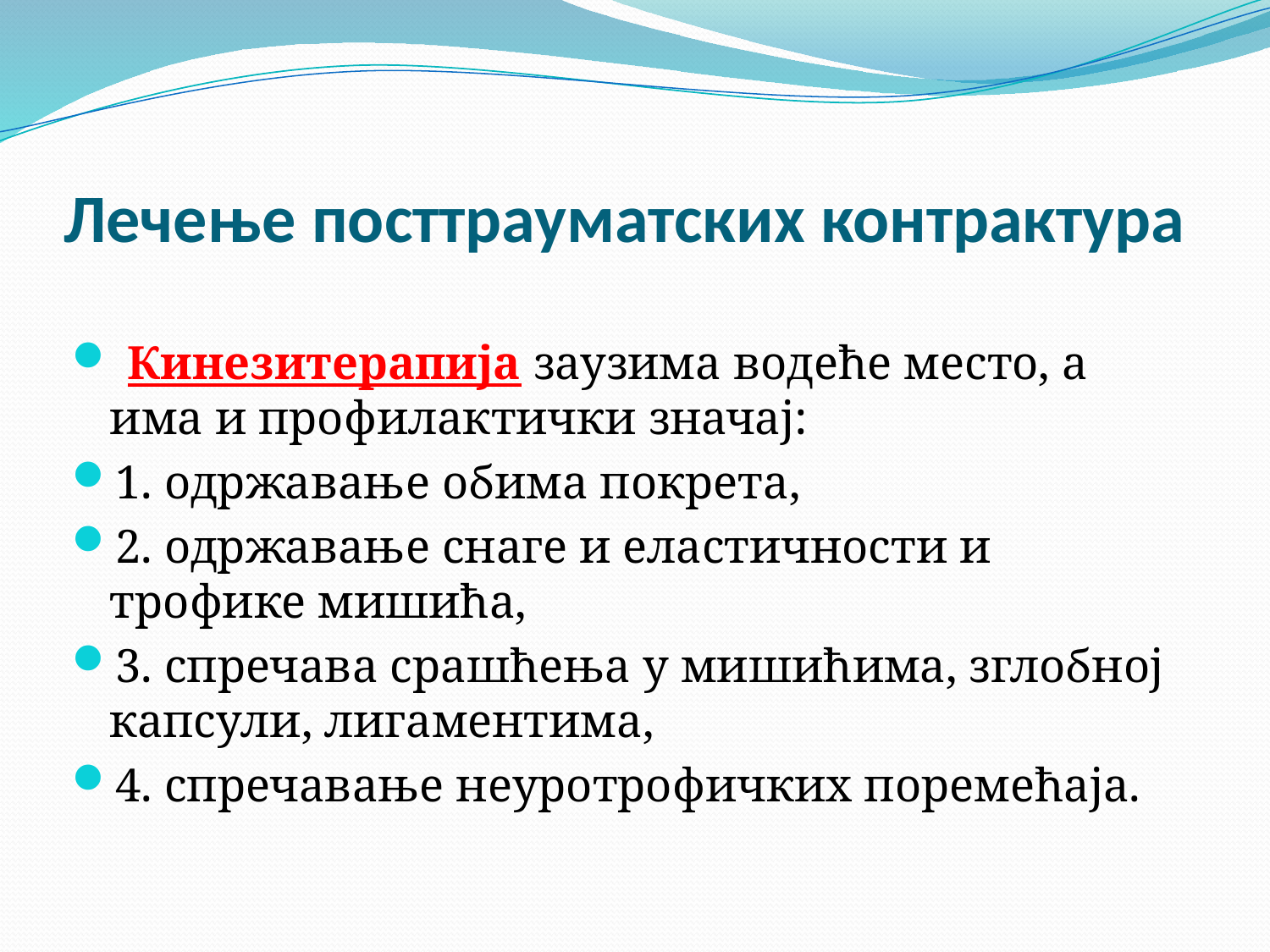

# Лечење посттрауматских контрактура
 Кинезитерапија заузима водеће место, а има и профилактички значај:
1. одржавање обима покрета,
2. одржавање снаге и еластичности и трофике мишића,
3. спречава срашћења у мишићима, зглобној капсули, лигаментима,
4. спречавање неуротрофичких поремећаја.